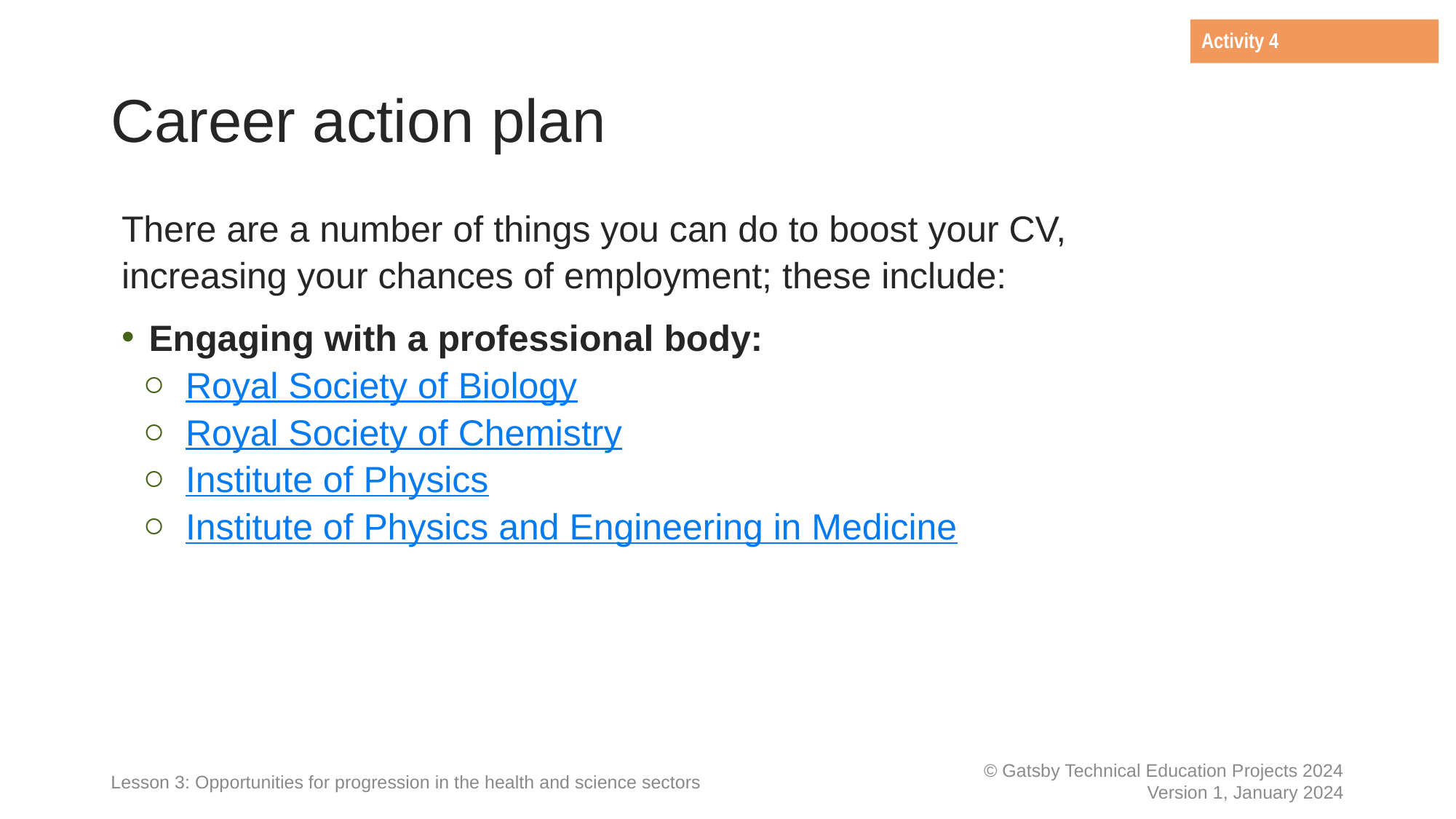

Activity 4
# Career action plan
There are a number of things you can do to boost your CV, increasing your chances of employment; these include:
Engaging with a professional body:
Royal Society of Biology
Royal Society of Chemistry
Institute of Physics
Institute of Physics and Engineering in Medicine
Lesson 3: Opportunities for progression in the health and science sectors